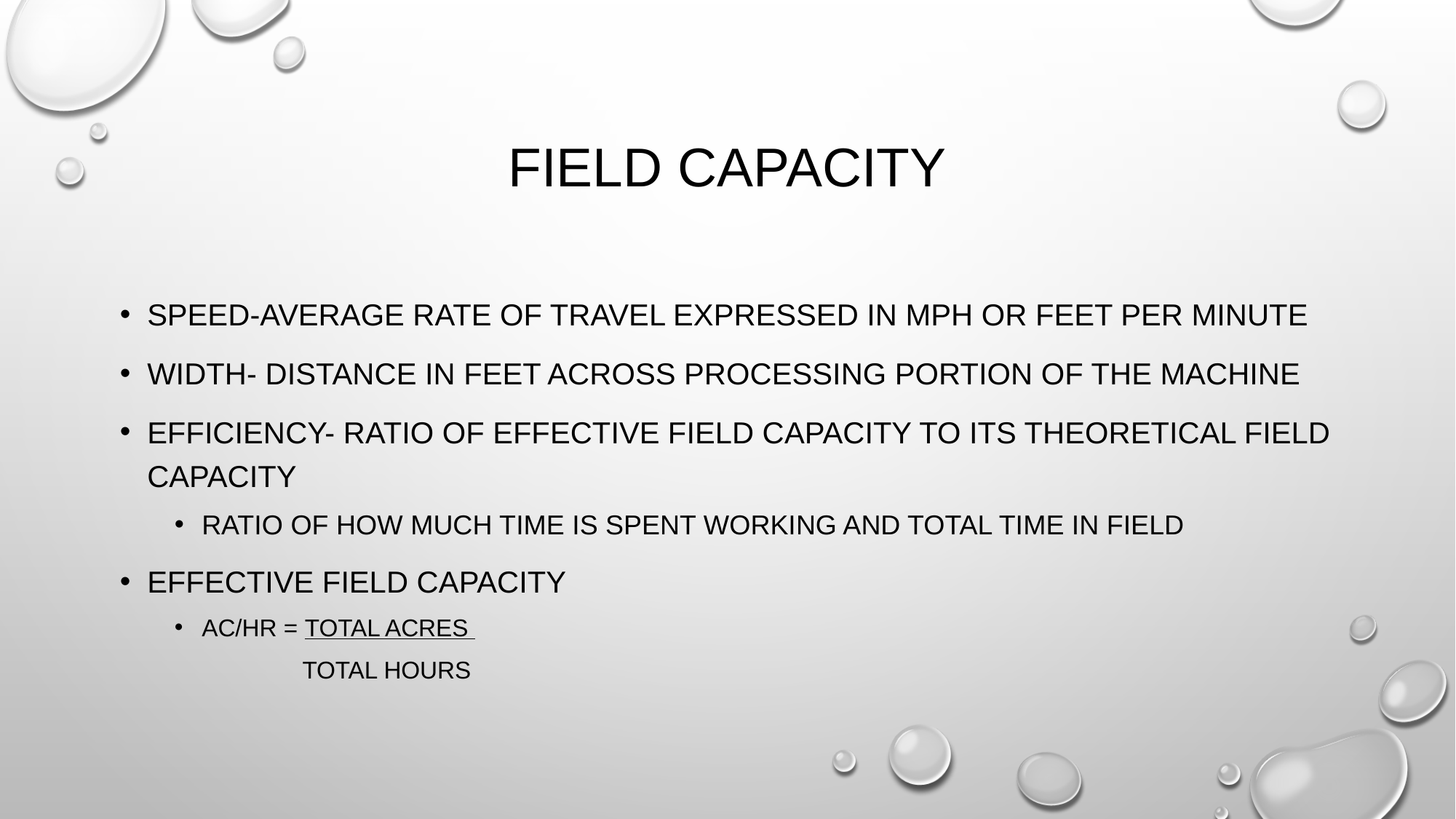

# Field Capacity
Speed-Average rate of travel expressed in MPH or Feet per minute
Width- Distance in feet across processing portion of the machine
Efficiency- Ratio of effective field capacity to its theoretical field capacity
Ratio of how much time is spent working and total time in field
Effective field capacity
ac/hr = total acres
                   Total hours